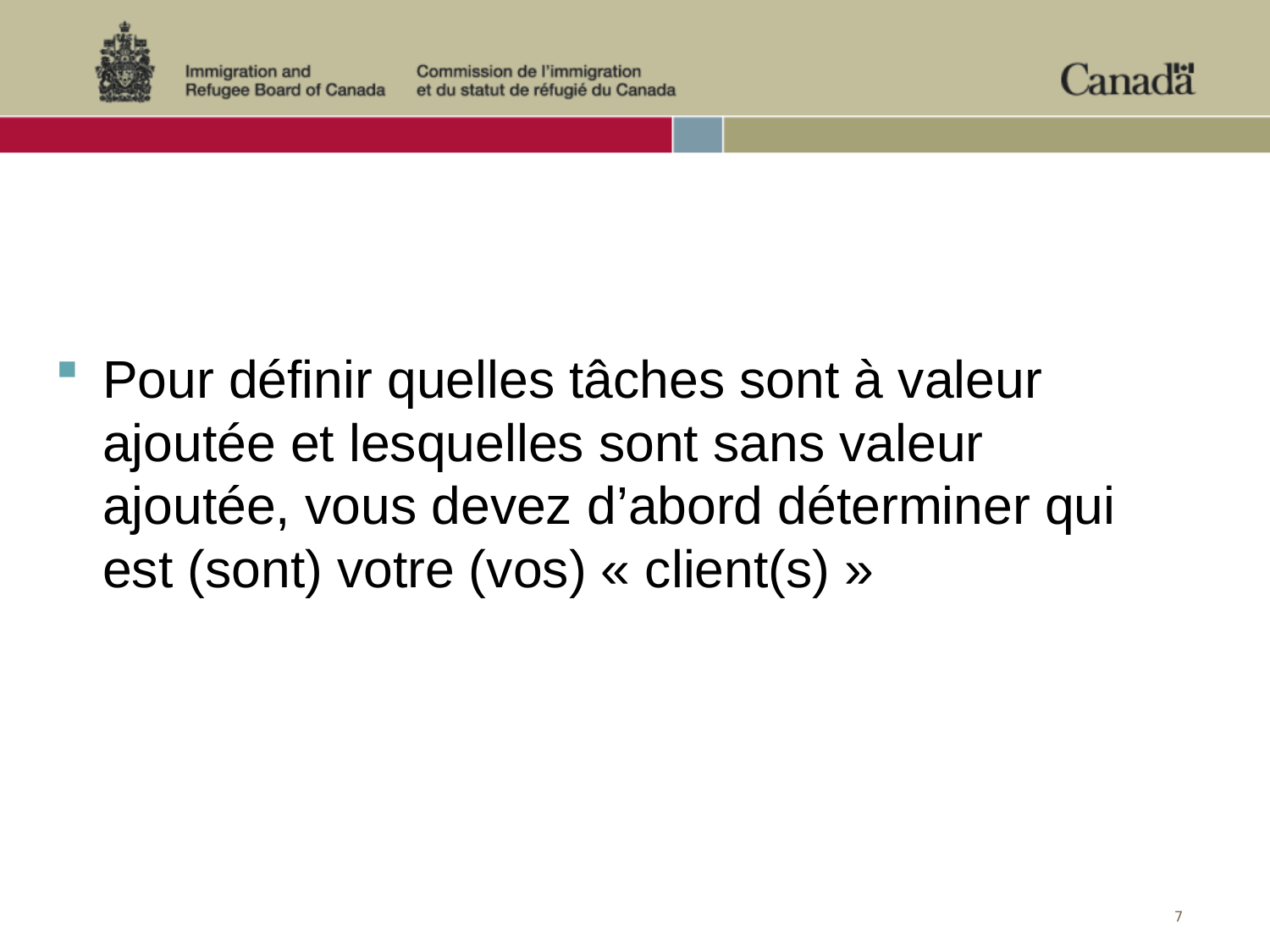

Pour définir quelles tâches sont à valeur ajoutée et lesquelles sont sans valeur ajoutée, vous devez d’abord déterminer qui est (sont) votre (vos) « client(s) »
7